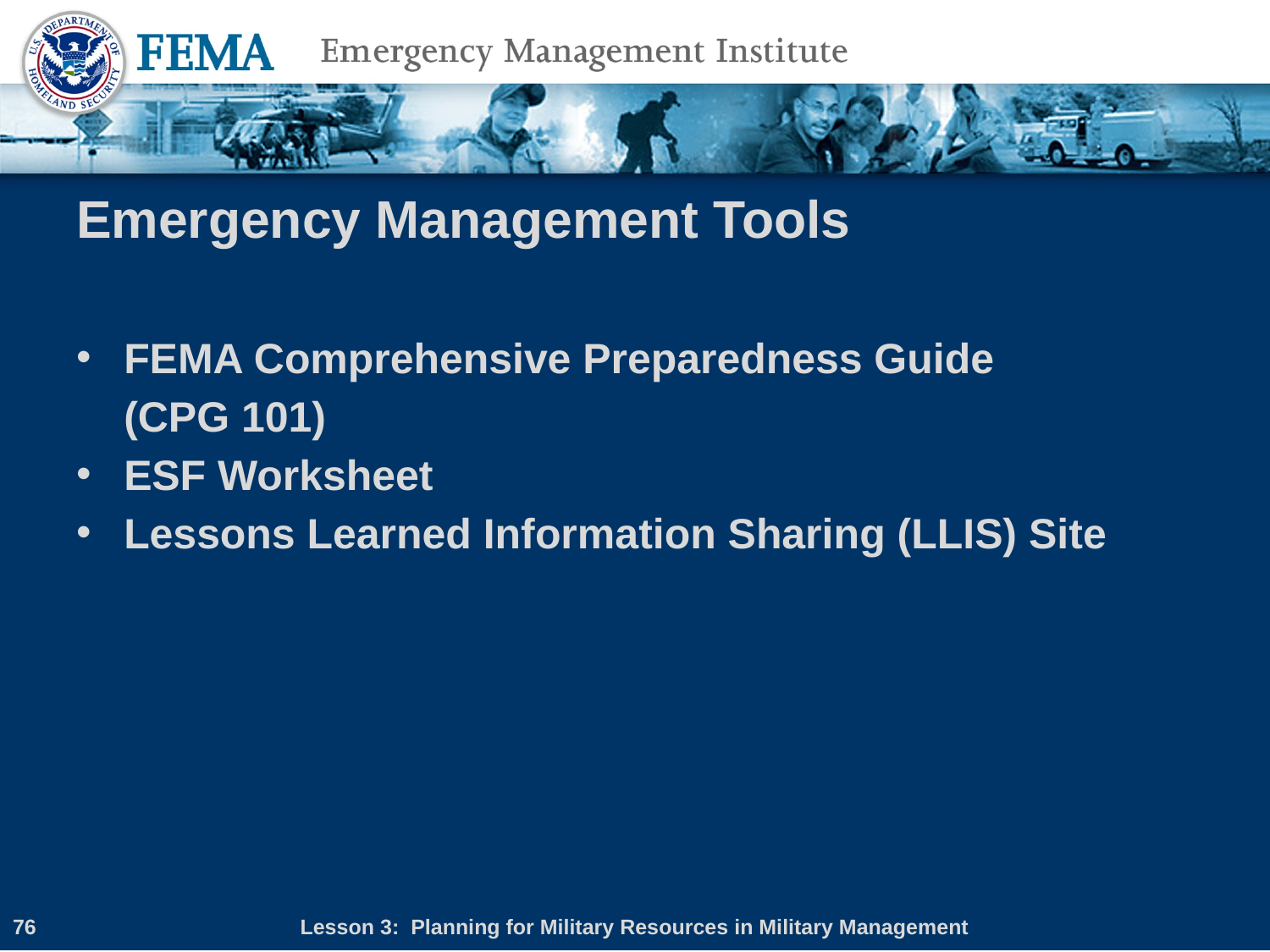

# Emergency Management Tools
FEMA Comprehensive Preparedness Guide
(CPG 101)
ESF Worksheet
Lessons Learned Information Sharing (LLIS) Site
76
Lesson 3:  Planning for Military Resources in Military Management